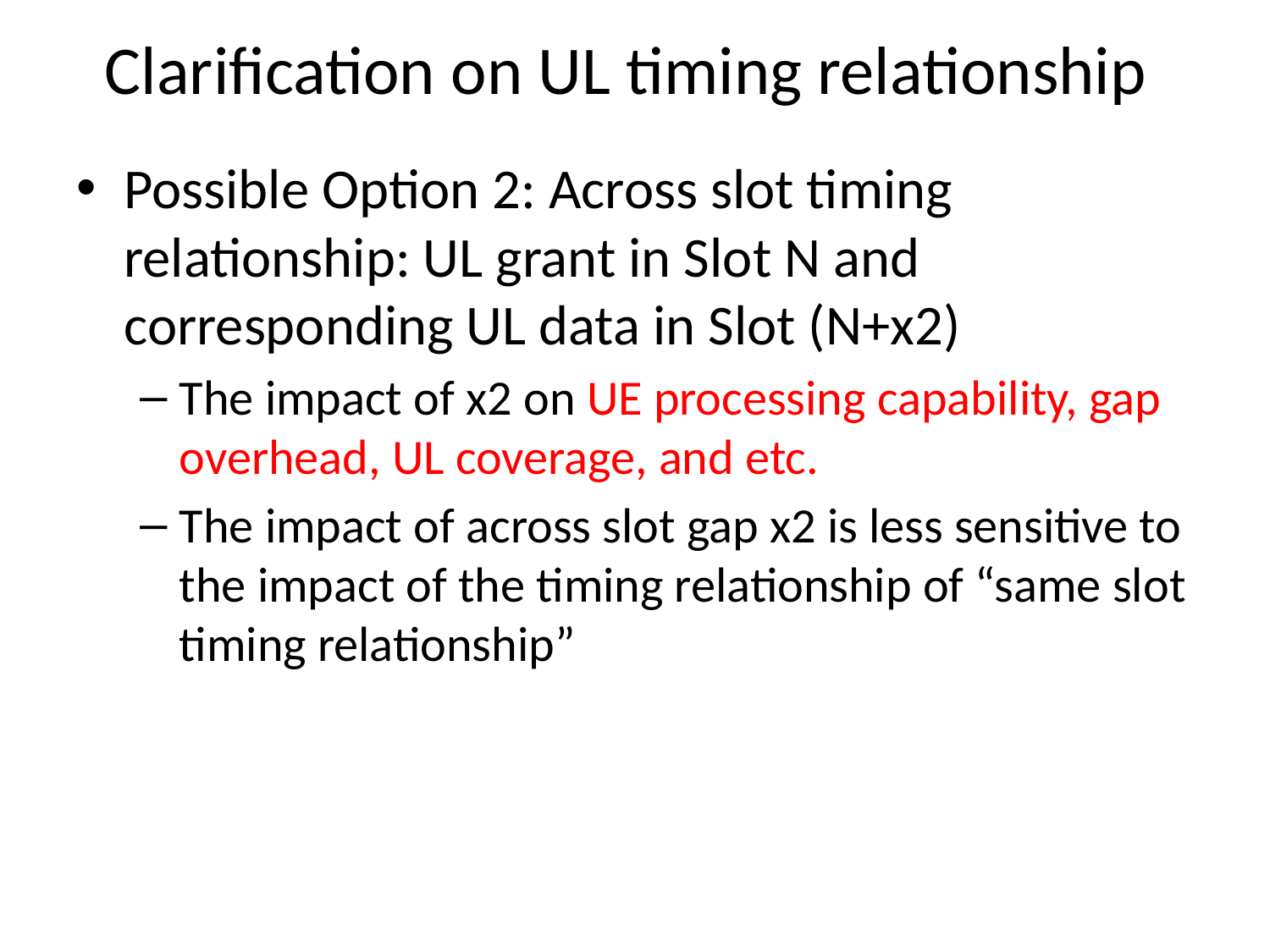

# Clarification on UL timing relationship
Possible Option 2: Across slot timing relationship: UL grant in Slot N and corresponding UL data in Slot (N+x2)
The impact of x2 on UE processing capability, gap overhead, UL coverage, and etc.
The impact of across slot gap x2 is less sensitive to the impact of the timing relationship of “same slot timing relationship”